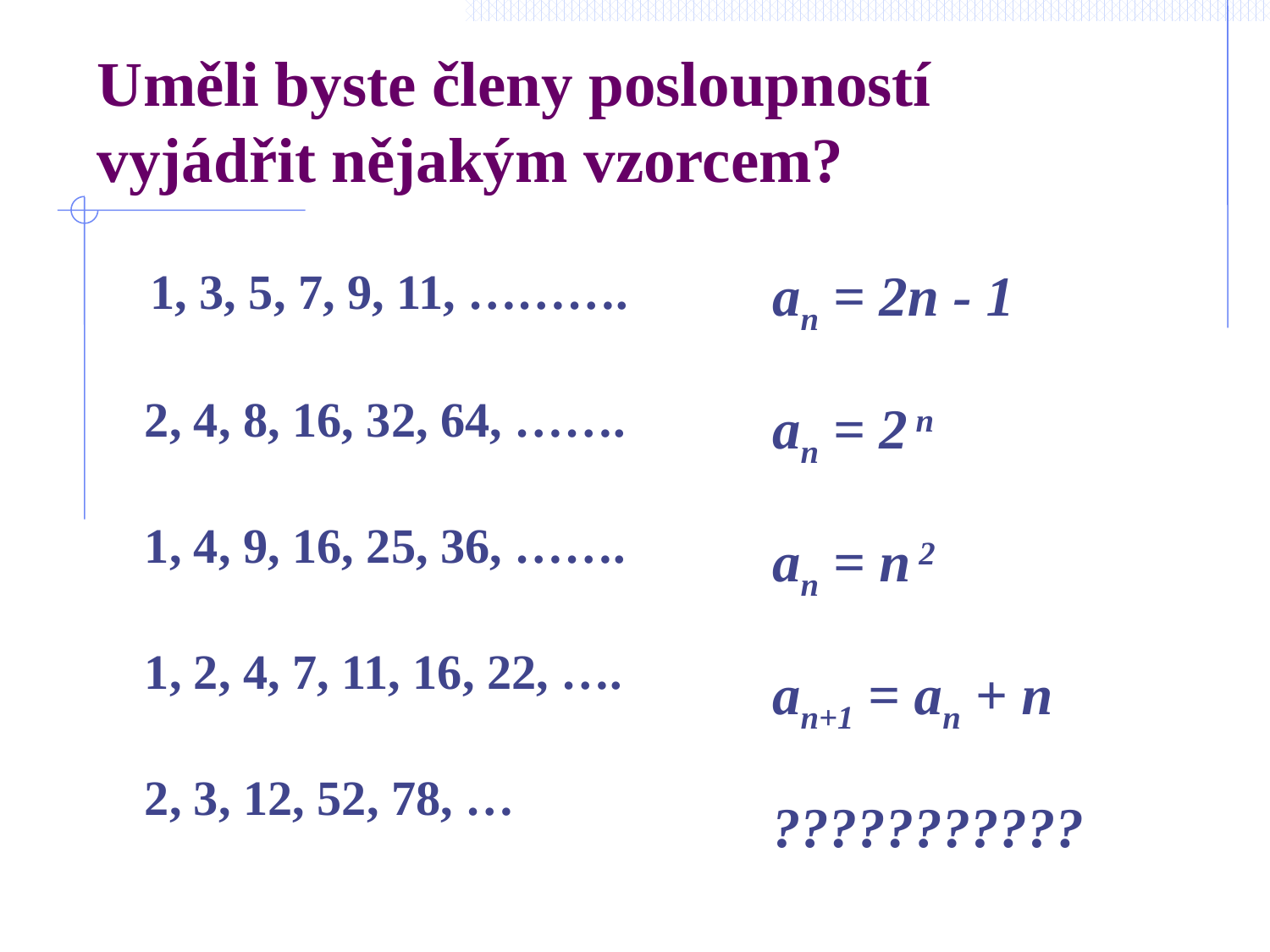

# Uměli byste členy posloupností vyjádřit nějakým vzorcem?
   1, 3, 5, 7, 9, 11, ……….

   2, 4, 8, 16, 32, 64, …….

   1, 4, 9, 16, 25, 36, …….

   1, 2, 4, 7, 11, 16, 22, ….

   2, 3, 12, 52, 78, …
an = 2n - 1

an = 2 n

an = n 2

an+1 = an + n

???????????